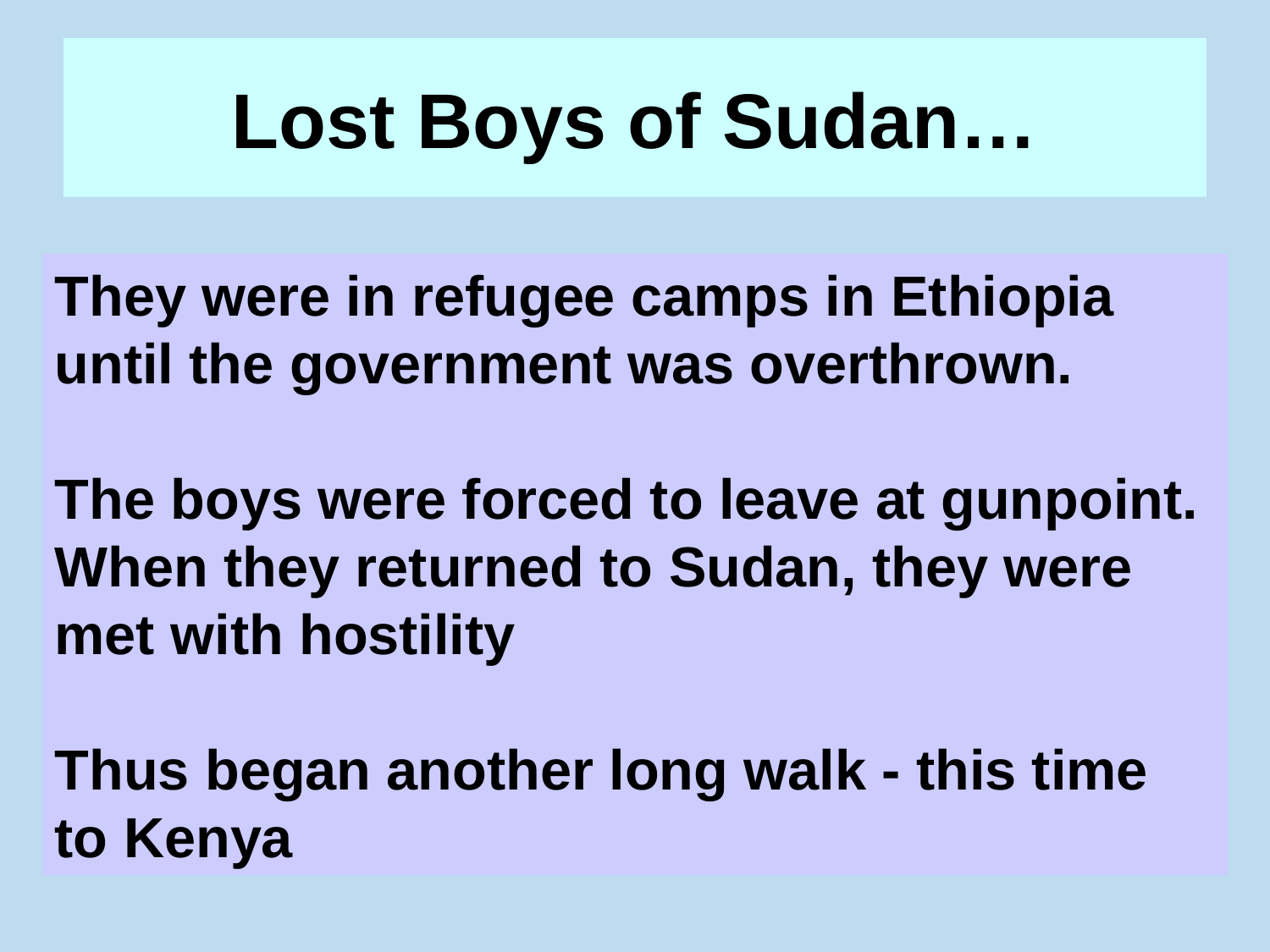

# Lost Boys of Sudan…
They were in refugee camps in Ethiopia until the government was overthrown.

The boys were forced to leave at gunpoint.  When they returned to Sudan, they were met with hostility

Thus began another long walk - this time to Kenya